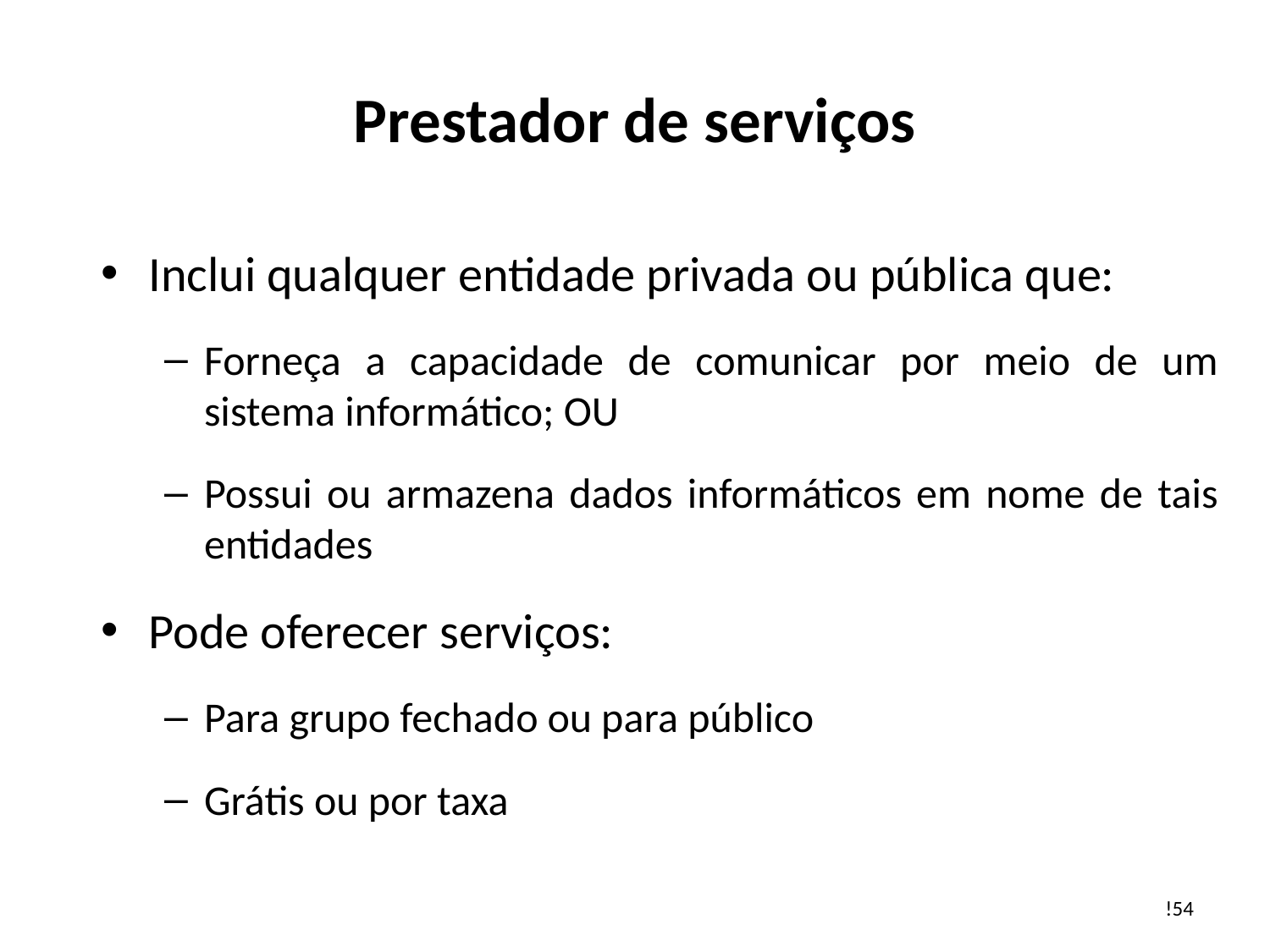

# Prestador de serviços
Inclui qualquer entidade privada ou pública que:
Forneça a capacidade de comunicar por meio de um sistema informático; OU
Possui ou armazena dados informáticos em nome de tais entidades
Pode oferecer serviços:
Para grupo fechado ou para público
Grátis ou por taxa
!54